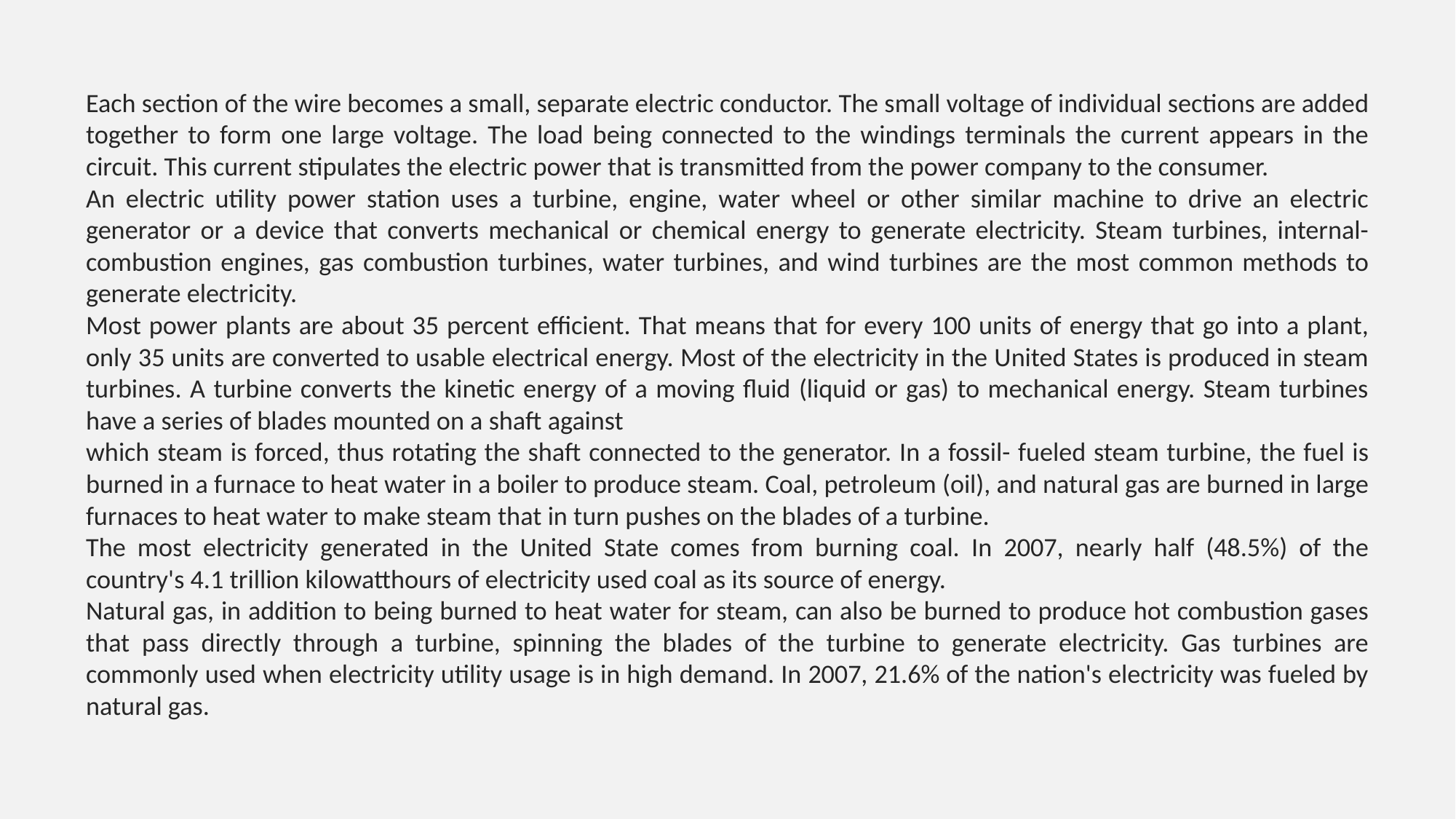

Each section of the wire becomes a small, separate electric conductor. The small voltage of individual sections are added together to form one large voltage. The load being connected to the windings terminals the current appears in the circuit. This current stipulates the electric power that is transmitted from the power company to the consumer.
An electric utility power station uses a turbine, engine, water wheel or other similar machine to drive an electric generator or a device that converts mechanical or chemical energy to generate electricity. Steam turbines, internal-combustion engines, gas combustion turbines, water turbines, and wind turbines are the most common methods to generate electricity.
Most power plants are about 35 percent efficient. That means that for every 100 units of energy that go into a plant, only 35 units are converted to usable electrical energy. Most of the electricity in the United States is produced in steam turbines. A turbine converts the kinetic energy of a moving fluid (liquid or gas) to mechanical energy. Steam turbines have a series of blades mounted on a shaft against
which steam is forced, thus rotating the shaft connected to the generator. In a fossil- fueled steam turbine, the fuel is burned in a furnace to heat water in a boiler to produce steam. Coal, petroleum (oil), and natural gas are burned in large furnaces to heat water to make steam that in turn pushes on the blades of a turbine.
The most electricity generated in the United State comes from burning coal. In 2007, nearly half (48.5%) of the country's 4.1 trillion kilowatthours of electricity used coal as its source of energy.
Natural gas, in addition to being burned to heat water for steam, can also be burned to produce hot combustion gases that pass directly through a turbine, spinning the blades of the turbine to generate electricity. Gas turbines are commonly used when electricity utility usage is in high demand. In 2007, 21.6% of the nation's electricity was fueled by natural gas.